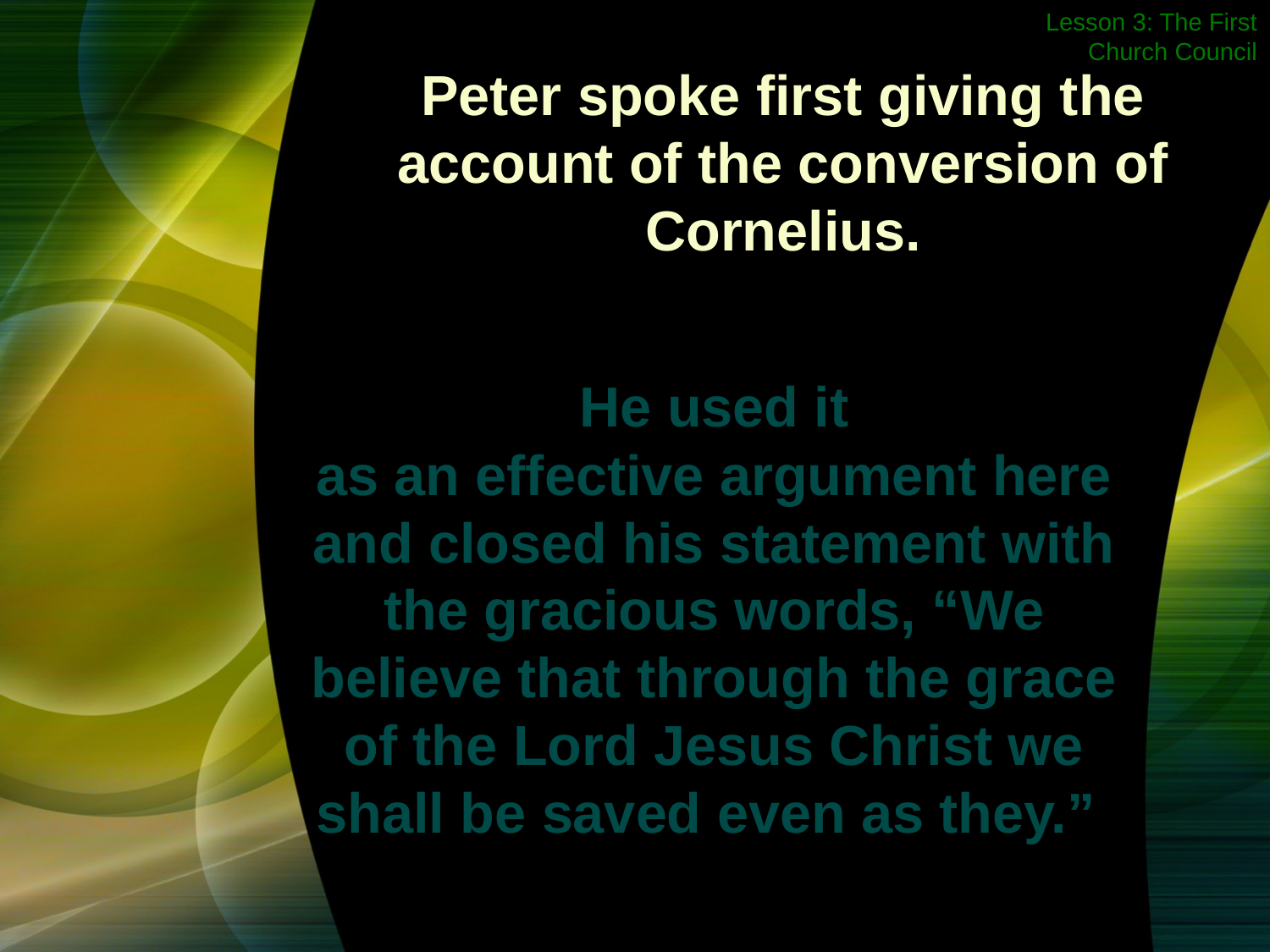

Lesson 3: The First Church Council
Peter spoke first giving the account of the conversion of Cornelius.
He used it
as an effective argument here and closed his statement with the gracious words, “We
believe that through the grace of the Lord Jesus Christ we shall be saved even as they.”